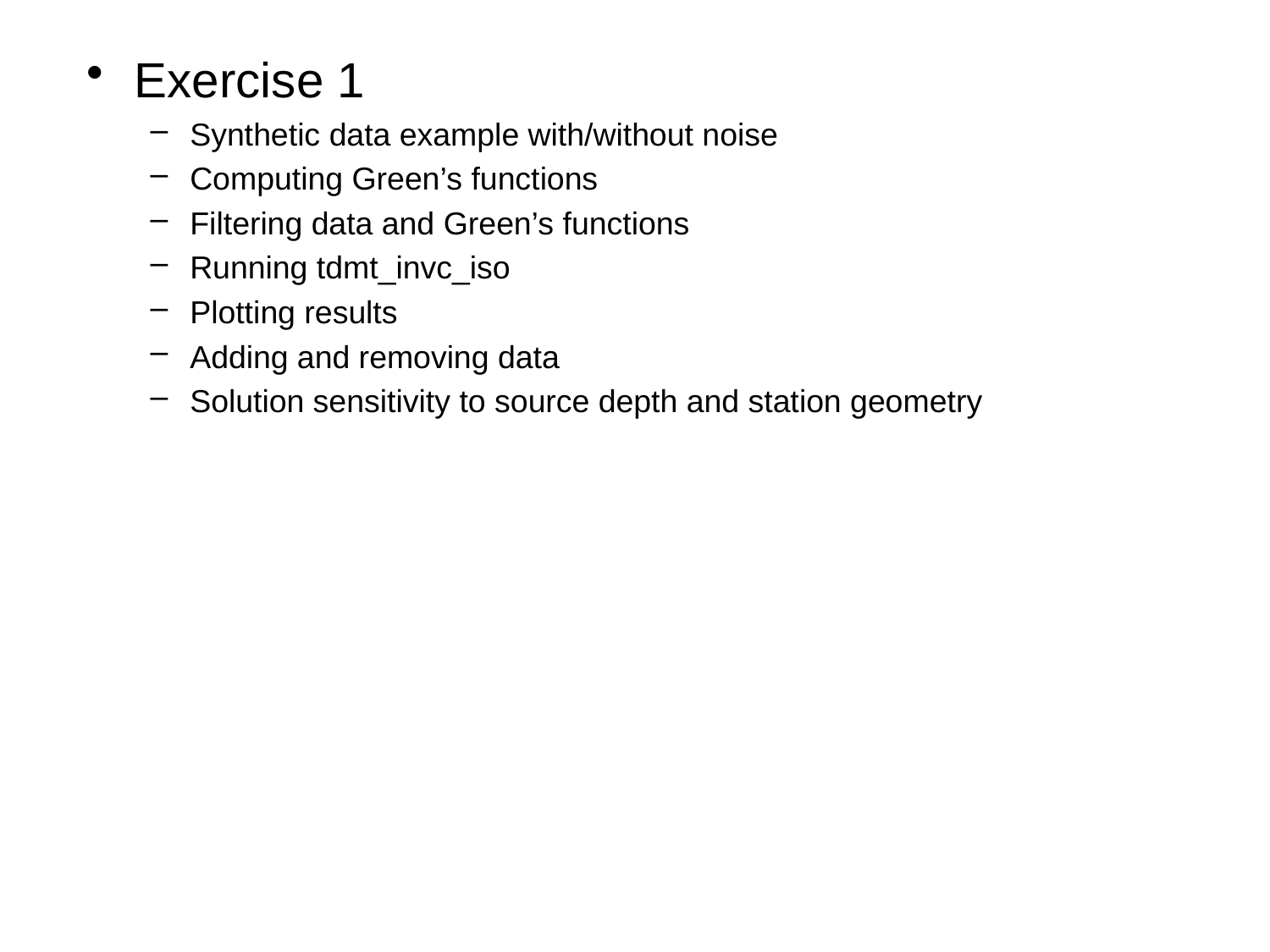

Exercise 1
Synthetic data example with/without noise
Computing Green’s functions
Filtering data and Green’s functions
Running tdmt_invc_iso
Plotting results
Adding and removing data
Solution sensitivity to source depth and station geometry